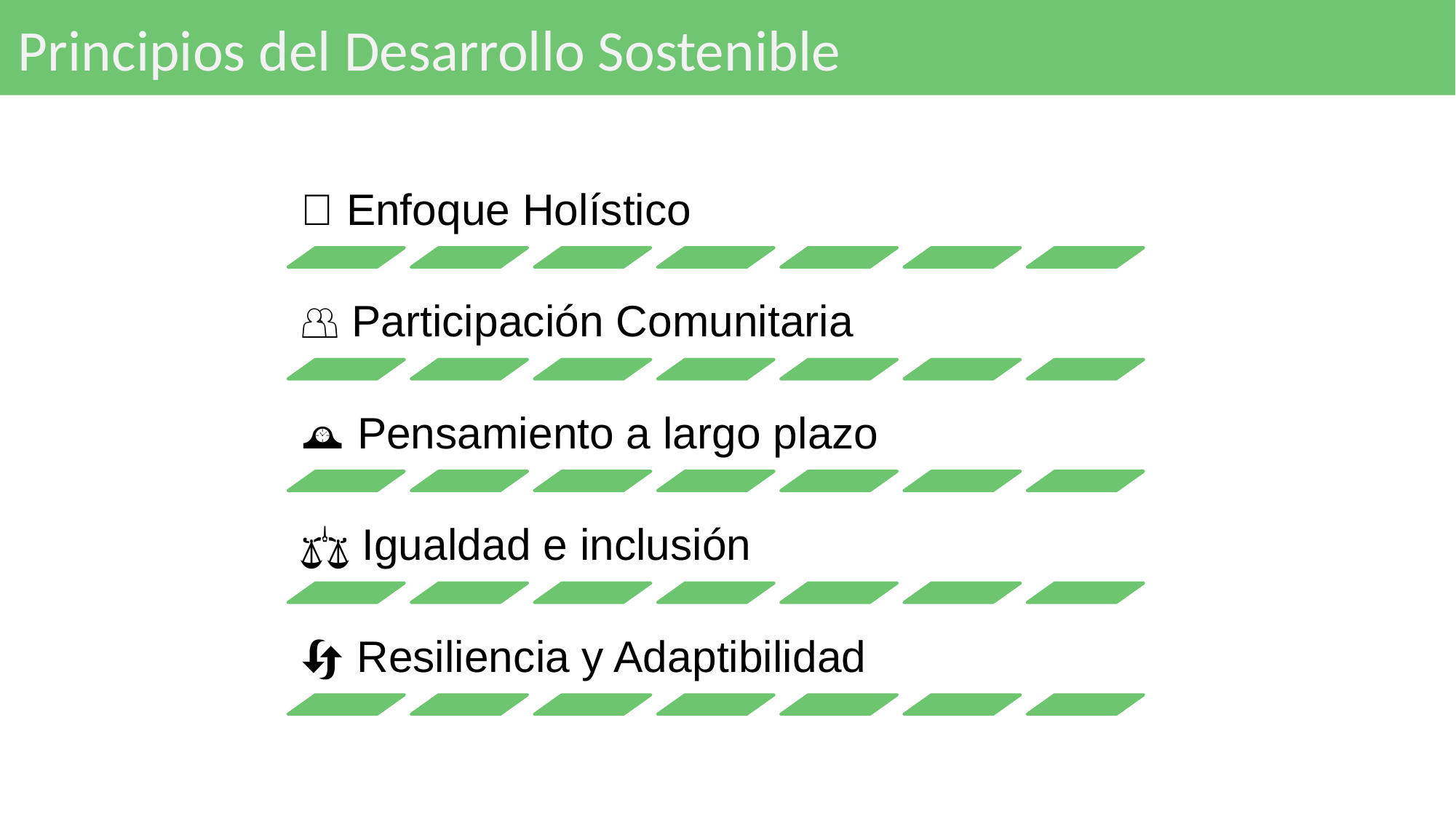

# Principios del Desarrollo Sostenible

🧩 Enfoque Holístico

👥 Participación Comunitaria

🕰️ Pensamiento a largo plazo

⚖️ Igualdad e inclusión

🔄 Resiliencia y Adaptibilidad